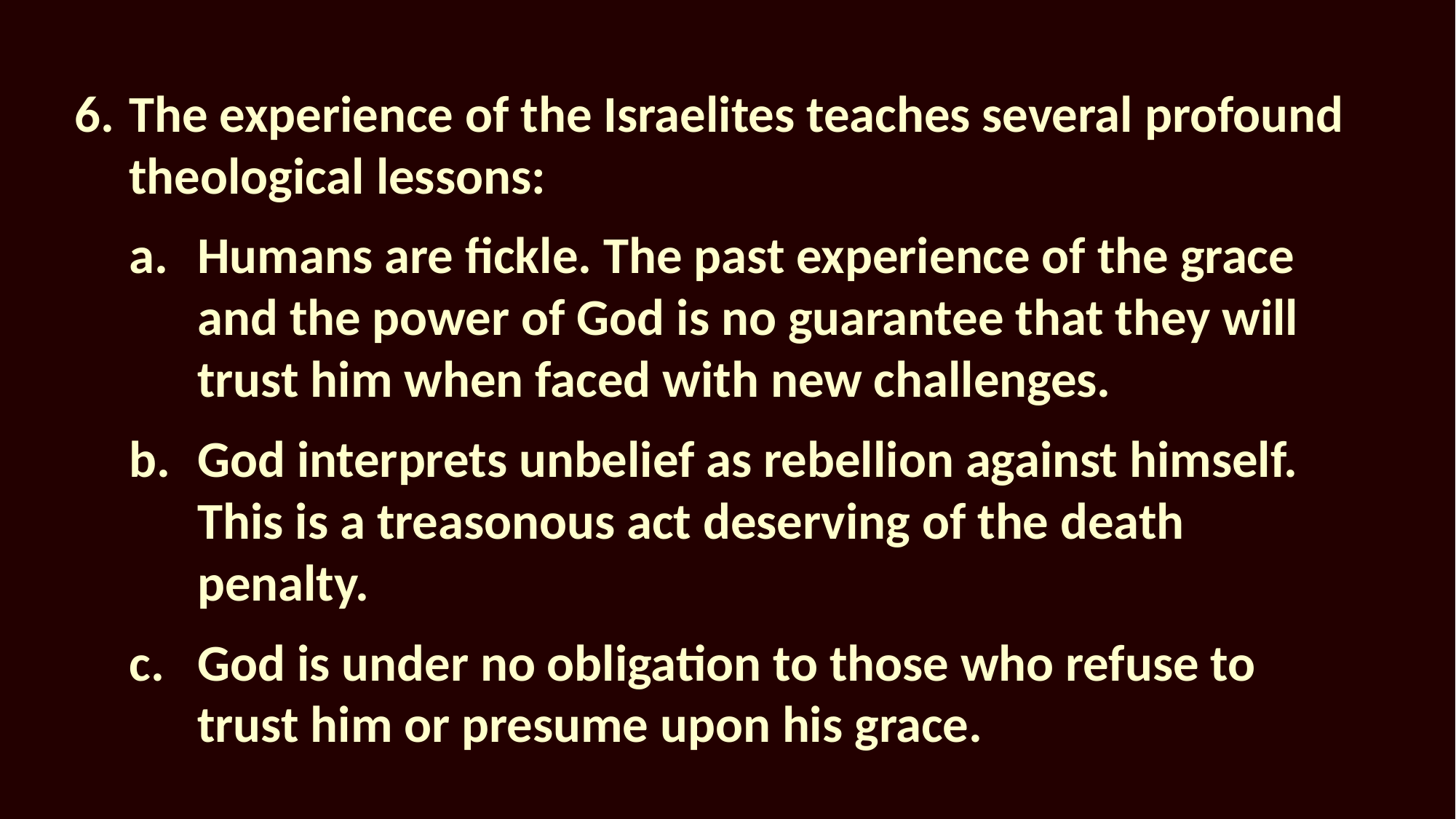

6.	The experience of the Israelites teaches several profound theological lessons:
Humans are fickle. The past experience of the grace and the power of God is no guarantee that they will trust him when faced with new challenges.
God interprets unbelief as rebellion against himself. This is a treasonous act deserving of the death penalty.
God is under no obligation to those who refuse to trust him or presume upon his grace.